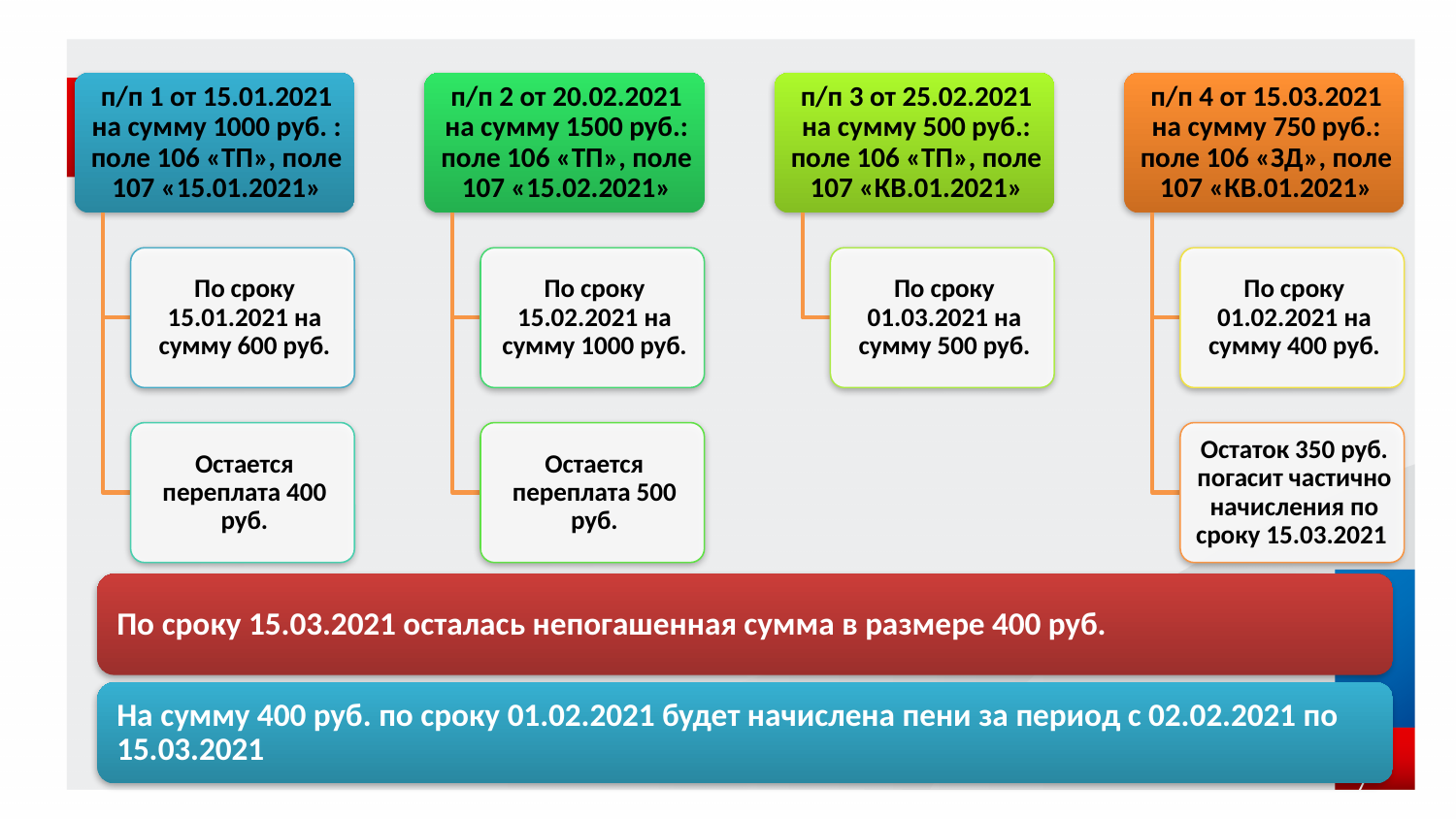

п/п 1 от 15.01.2021 на сумму 1000 руб. : поле 106 «ТП», поле 107 «15.01.2021»
По сроку 15.01.2021 на сумму 600 руб.
Остается переплата 400 руб.
п/п 2 от 20.02.2021 на сумму 1500 руб.: поле 106 «ТП», поле 107 «15.02.2021»
По сроку 15.02.2021 на сумму 1000 руб.
Остается переплата 500 руб.
п/п 3 от 25.02.2021 на сумму 500 руб.: поле 106 «ТП», поле 107 «КВ.01.2021»
По сроку 01.03.2021 на сумму 500 руб.
п/п 4 от 15.03.2021 на сумму 750 руб.: поле 106 «ЗД», поле 107 «КВ.01.2021»
По сроку 01.02.2021 на сумму 400 руб.
Остаток 350 руб. погасит частично начисления по сроку 15.03.2021
По сроку 15.03.2021 осталась непогашенная сумма в размере 400 руб.
На сумму 400 руб. по сроку 01.02.2021 будет начислена пени за период с 02.02.2021 по 15.03.2021
7